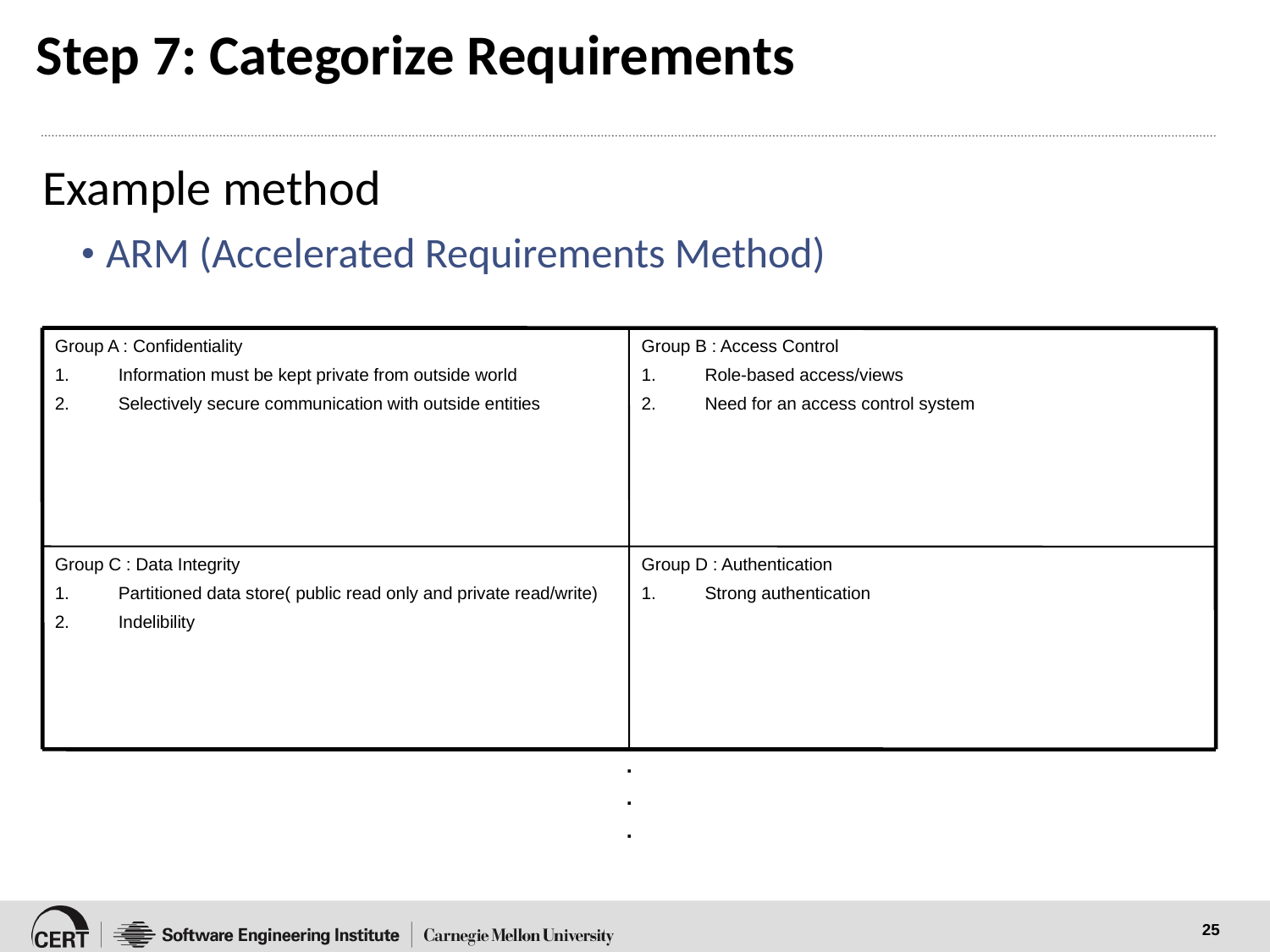

# Step 7: Categorize Requirements
Example method
ARM (Accelerated Requirements Method)
Group A : Confidentiality
Information must be kept private from outside world
Selectively secure communication with outside entities

Group B : Access Control
Role-based access/views
Need for an access control system

Group C : Data Integrity
Partitioned data store( public read only and private read/write)
Indelibility

Group D : Authentication
Strong authentication

.
.
.